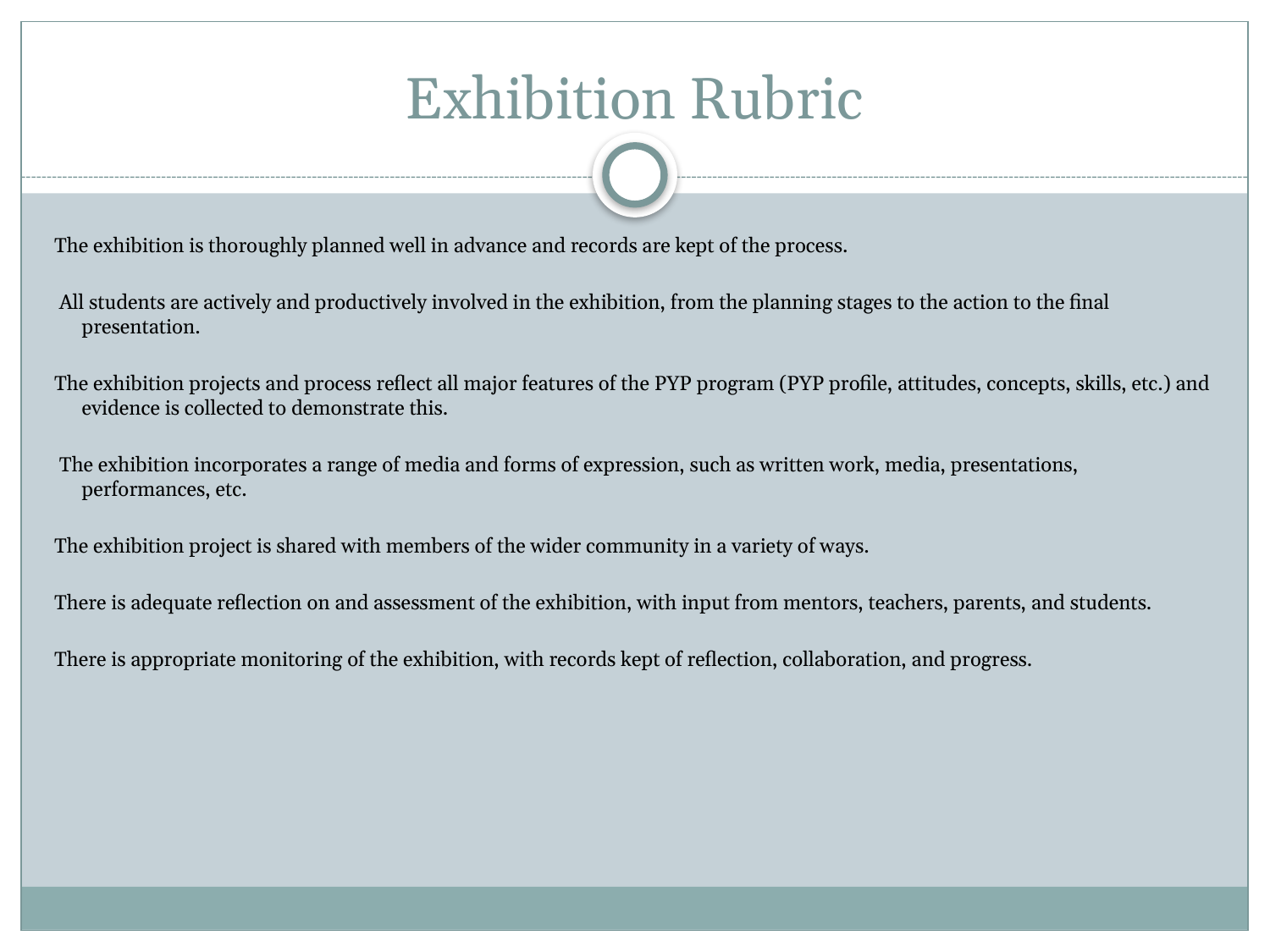

# Exhibition Rubric

The exhibition is thoroughly planned well in advance and records are kept of the process.

 All students are actively and productively involved in the exhibition, from the planning stages to the action to the final presentation.

The exhibition projects and process reflect all major features of the PYP program (PYP profile, attitudes, concepts, skills, etc.) and evidence is collected to demonstrate this.

 The exhibition incorporates a range of media and forms of expression, such as written work, media, presentations, performances, etc.

The exhibition project is shared with members of the wider community in a variety of ways.

There is adequate reflection on and assessment of the exhibition, with input from mentors, teachers, parents, and students.

There is appropriate monitoring of the exhibition, with records kept of reflection, collaboration, and progress.